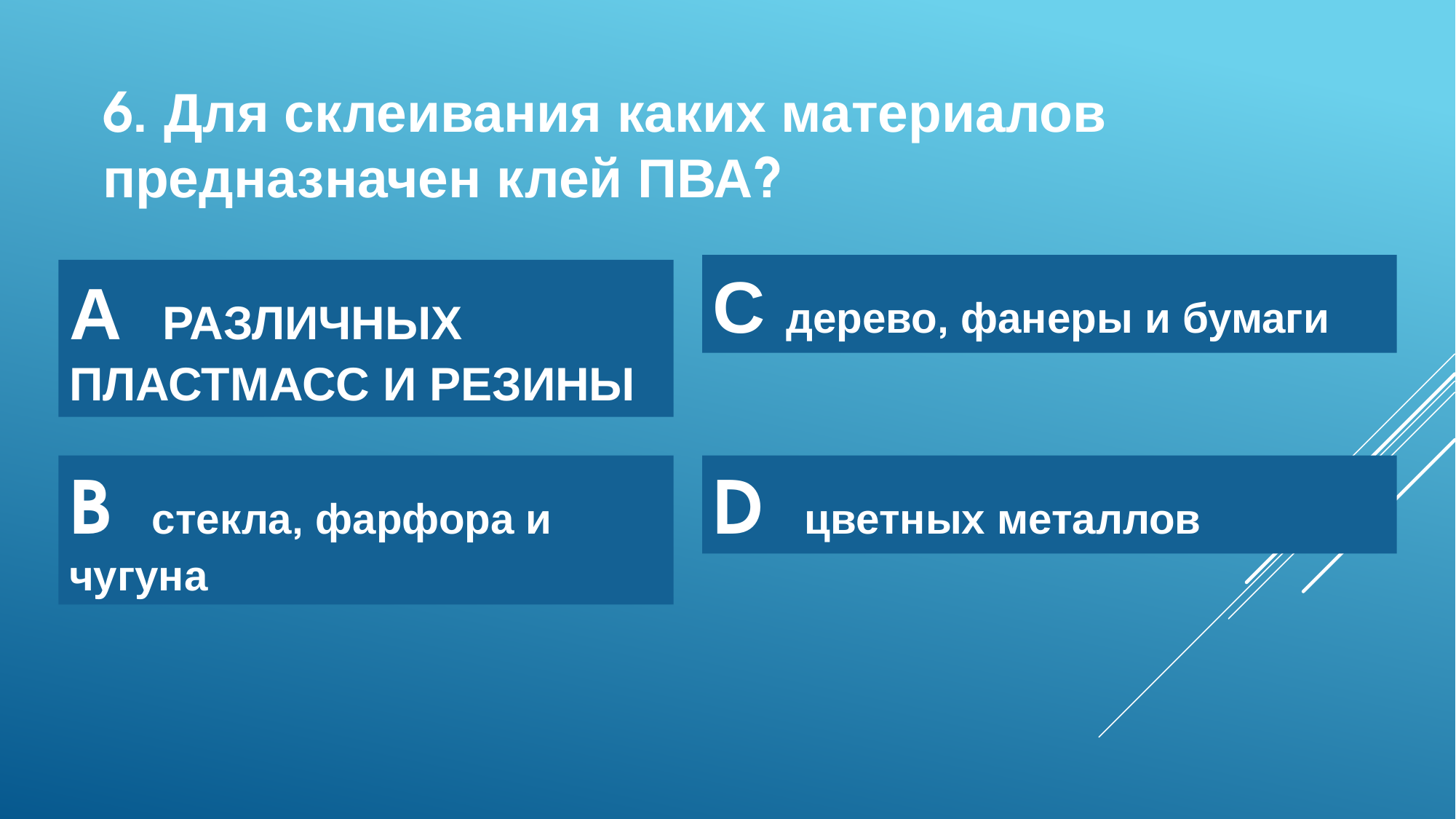

6. Для склеивания каких материалов предназначен клей ПВА?
С дерево, фанеры и бумаги
# А  различных пластмасс и резины
B  стекла, фарфора и чугуна
D  цветных металлов